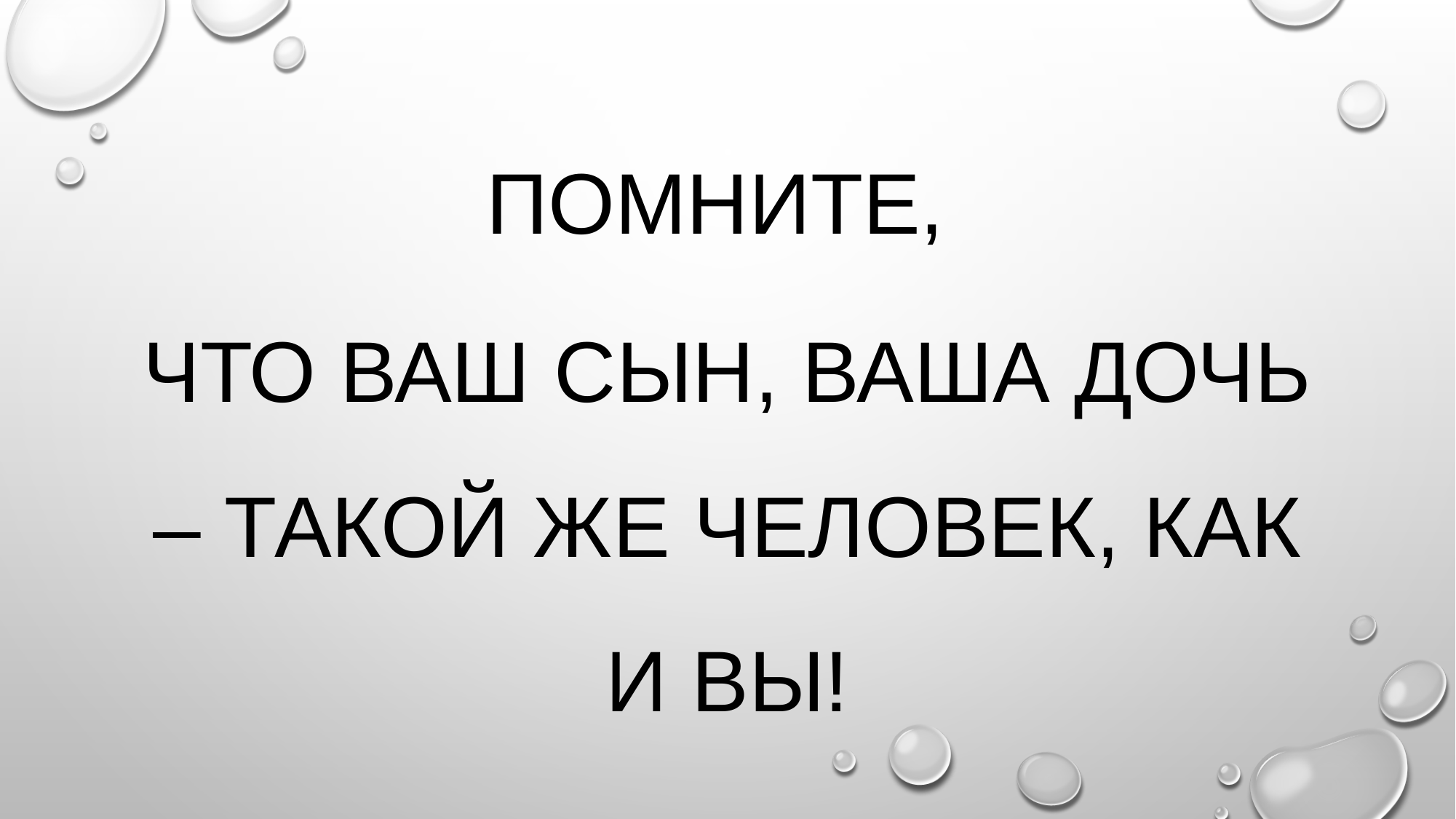

Помните,
что Ваш сын, Ваша дочь – такой же человек, как и вы!